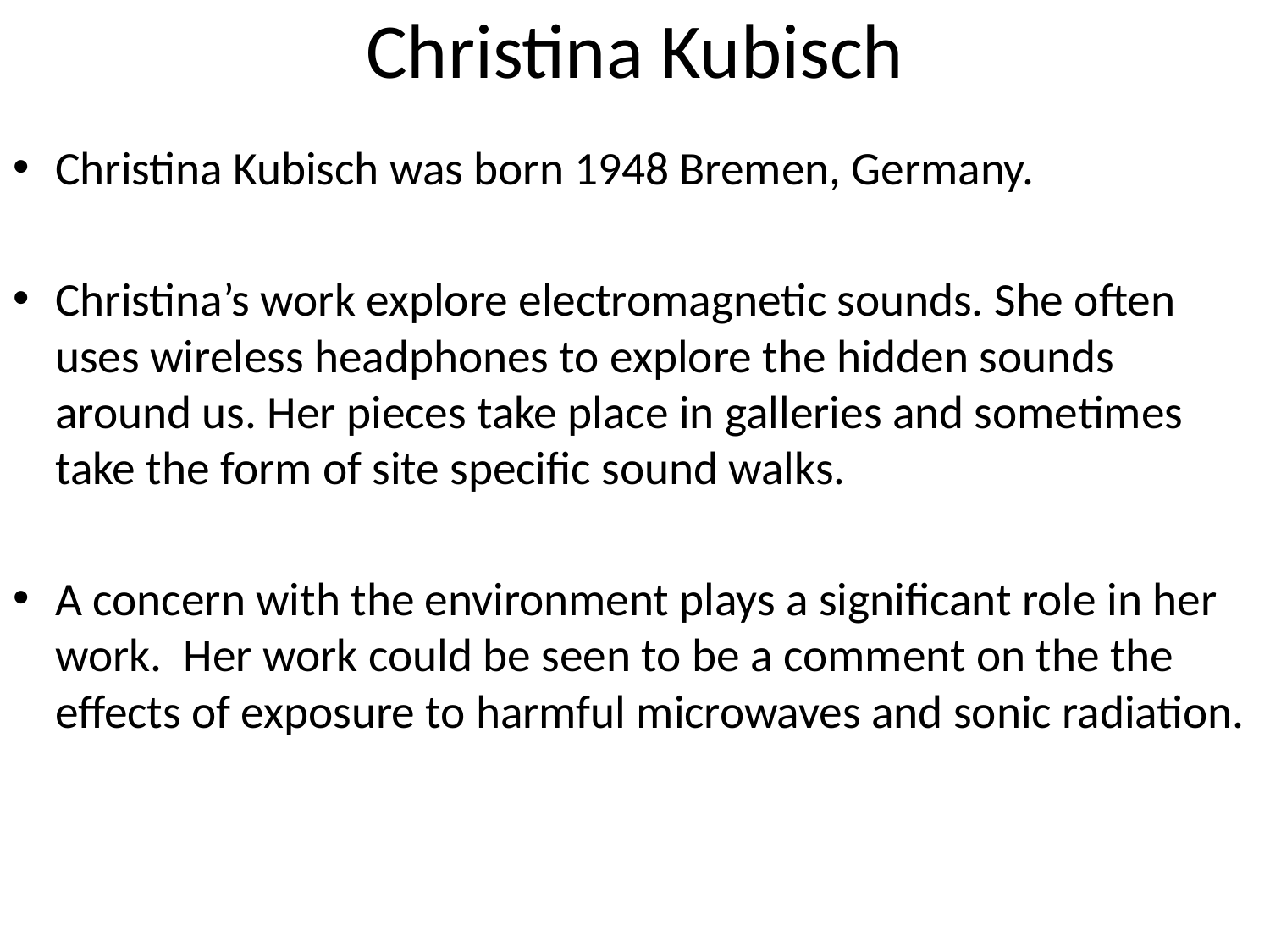

# Christina Kubisch
Christina Kubisch was born 1948 Bremen, Germany.

Christina’s work explore electromagnetic sounds. She often uses wireless headphones to explore the hidden sounds around us. Her pieces take place in galleries and sometimes take the form of site specific sound walks.

A concern with the environment plays a significant role in her work.  Her work could be seen to be a comment on the the effects of exposure to harmful microwaves and sonic radiation.